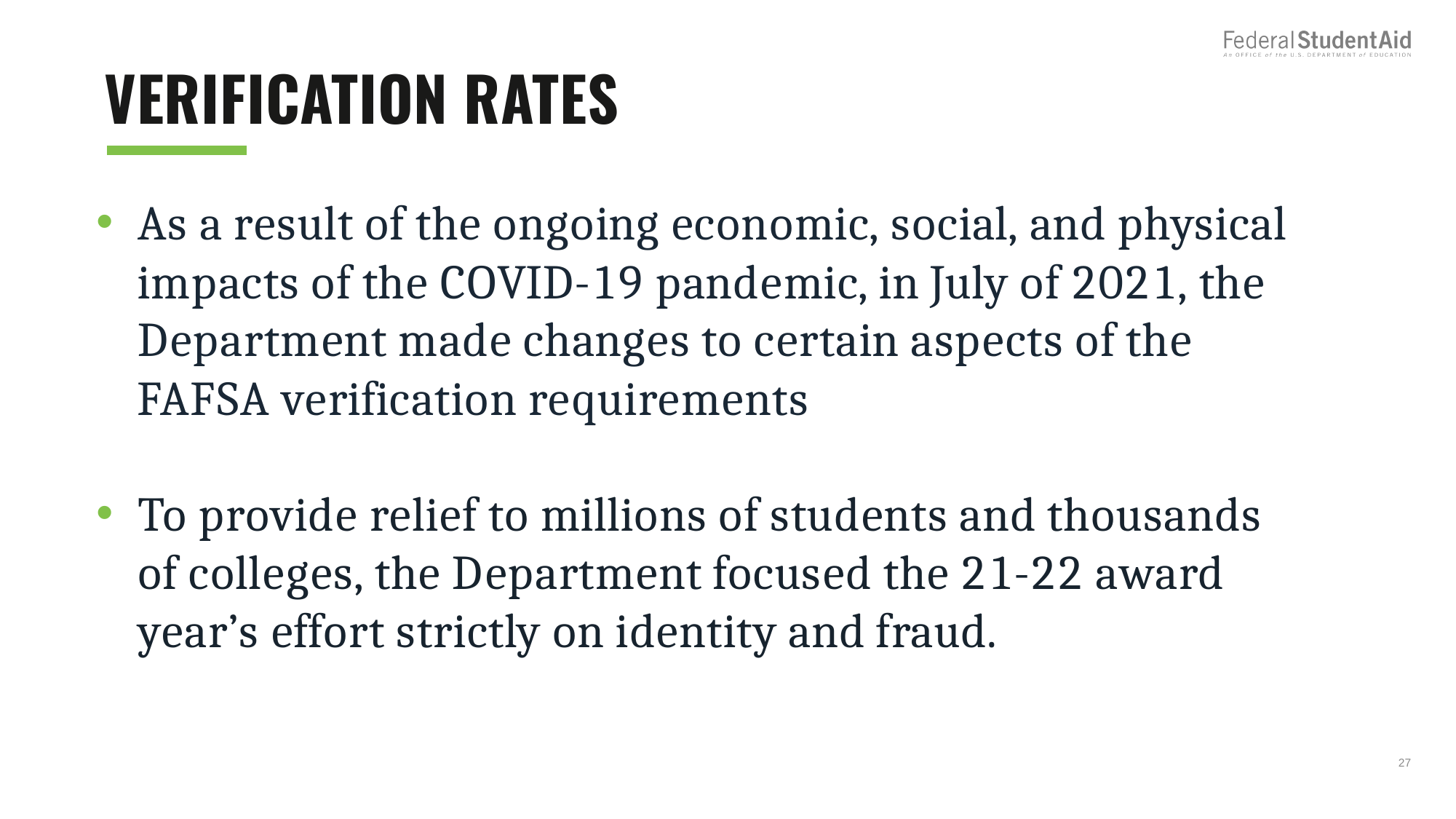

# VERIFICATION RATES

As a result of the ongoing economic, social, and physical impacts of the COVID-19 pandemic, in July of 2021, the Department made changes to certain aspects of the FAFSA verification requirements

To provide relief to millions of students and thousands of colleges, the Department focused the 21-22 award year’s effort strictly on identity and fraud.
27